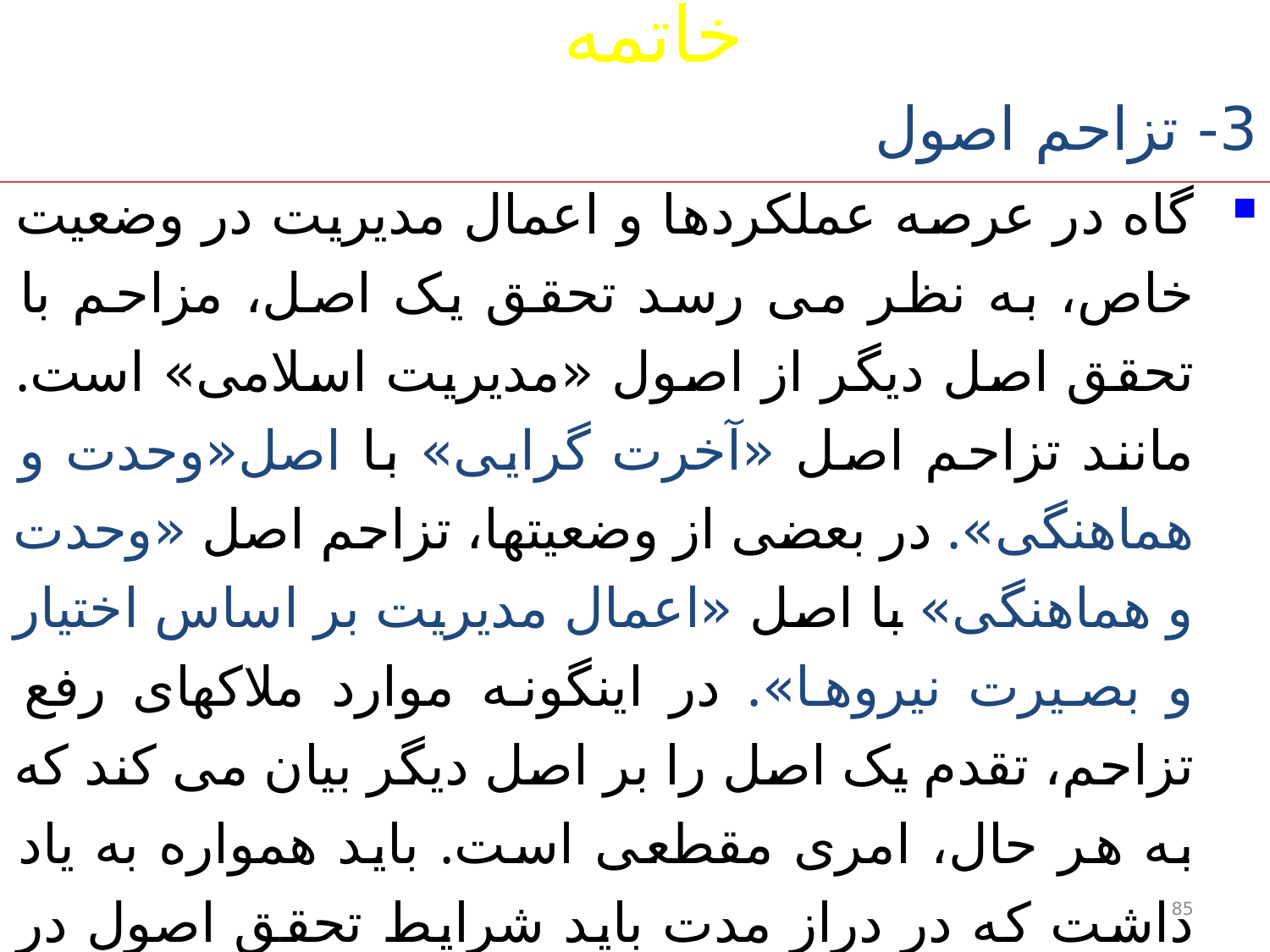

خاتمه
3- تزاحم اصول

گاه در عرصه عملکردها و اعمال مدیریت در وضعیت خاص، به نظر می رسد تحقق یک اصل، مزاحم با تحقق اصل دیگر از اصول «مدیریت اسلامی» است. مانند تزاحم اصل «آخرت گرایی» با اصل«وحدت و هماهنگی». در بعضی از وضعیتها، تزاحم اصل «وحدت و هماهنگی» با اصل «اعمال مدیریت بر اساس اختیار و بصیرت نیروها». در اینگونه موارد ملاکهای رفع تزاحم، تقدم یک اصل را بر اصل دیگر بیان می کند که به هر حال، امری مقطعی است. باید همواره به یاد داشت که در دراز مدت باید شرایط تحقق اصول در کنار یکدیگر فراهم نمود و هرگز نمی شود در برنامه ریزی بلند مدت یک اصل را فدای اصل دیگری کرد.

85